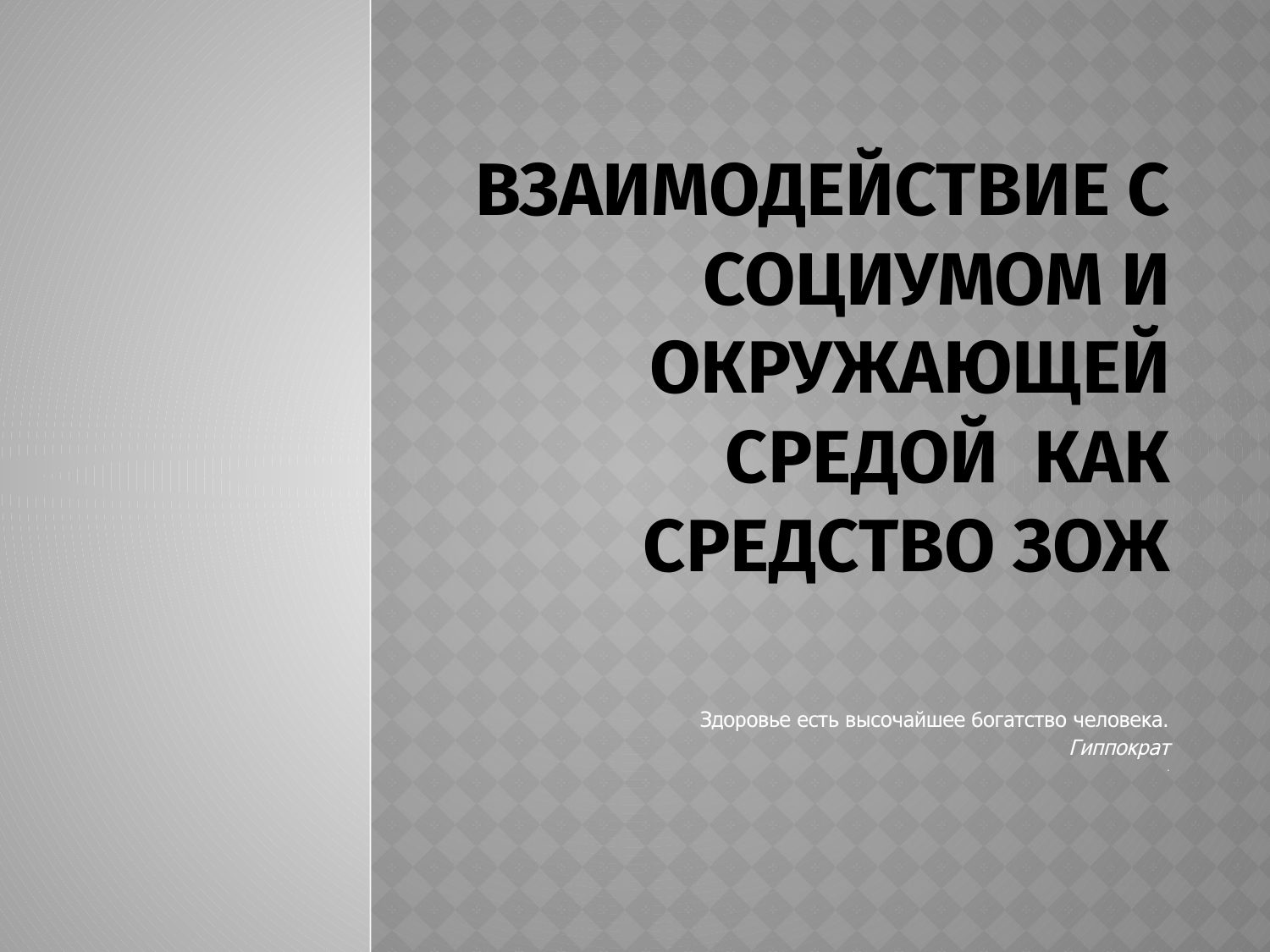

# Взаимодействие с социумом и окружающей средой  как средство ЗОЖ
Здоровье есть высочайшее богатство человека.
Гиппократ
.